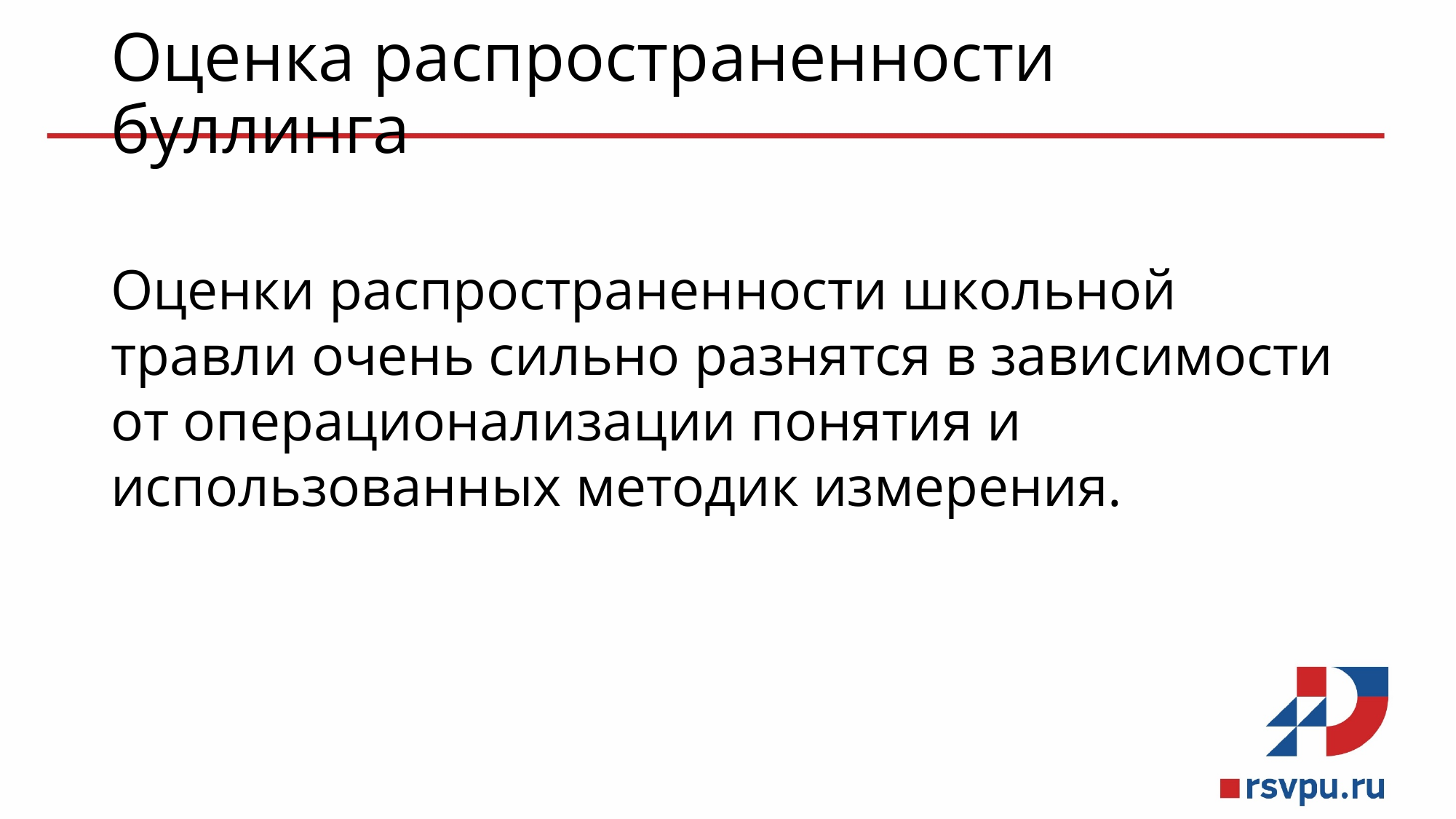

# Оценка распространенности буллинга

Оценки распространенности школьной травли очень сильно разнятся в зависимости от операционализации понятия и использованных методик измерения.